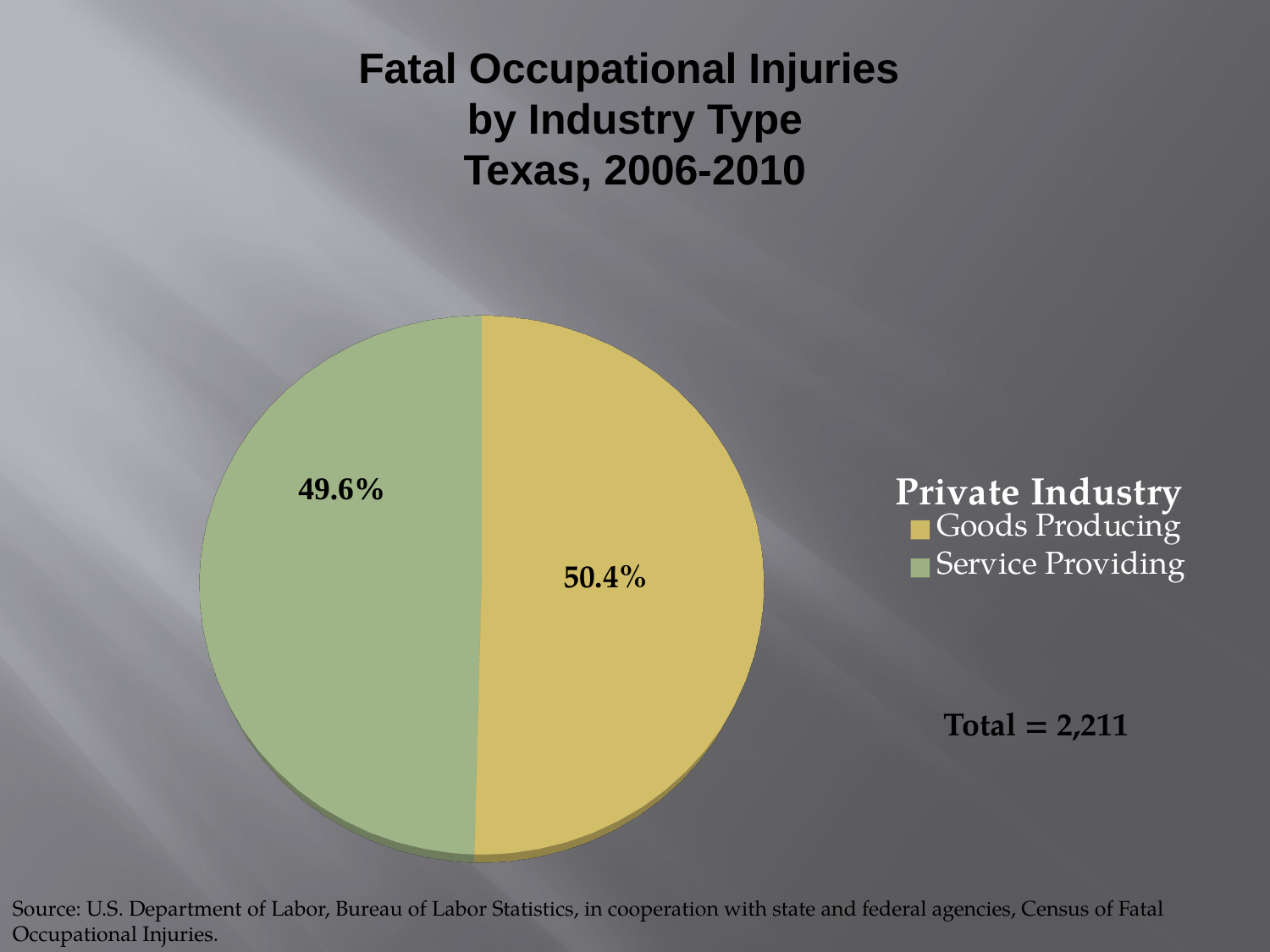

# Fatal Occupational Injuries by Industry Type Texas, 2006-2010

[unsupported chart]

50.4%
Total = 2,211
Source: U.S. Department of Labor, Bureau of Labor Statistics, in cooperation with state and federal agencies, Census of Fatal Occupational Injuries.